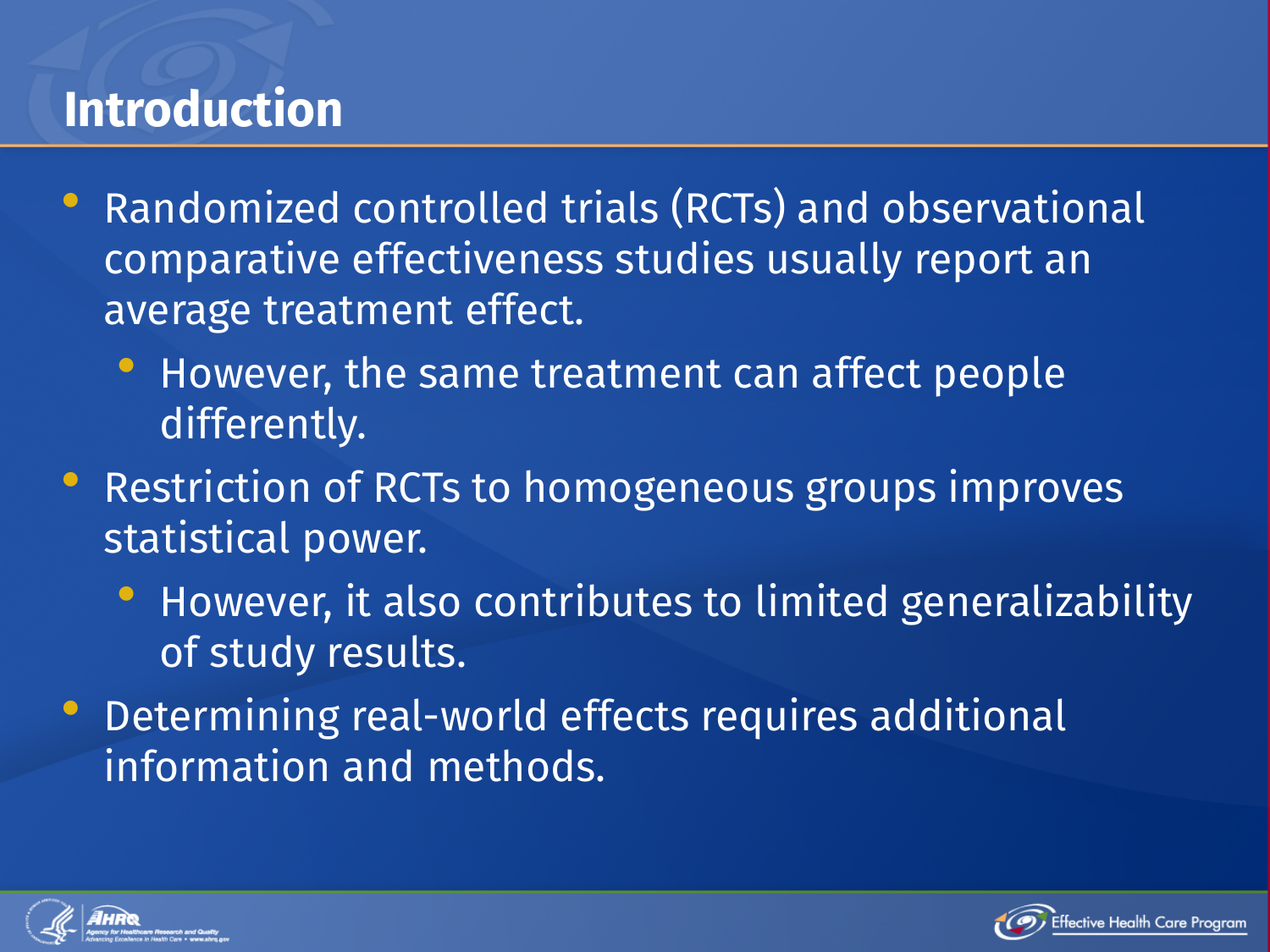

# Introduction
Randomized controlled trials (RCTs) and observational comparative effectiveness studies usually report an average treatment effect.
However, the same treatment can affect people differently.
Restriction of RCTs to homogeneous groups improves statistical power.
However, it also contributes to limited generalizability of study results.
Determining real-world effects requires additional information and methods.